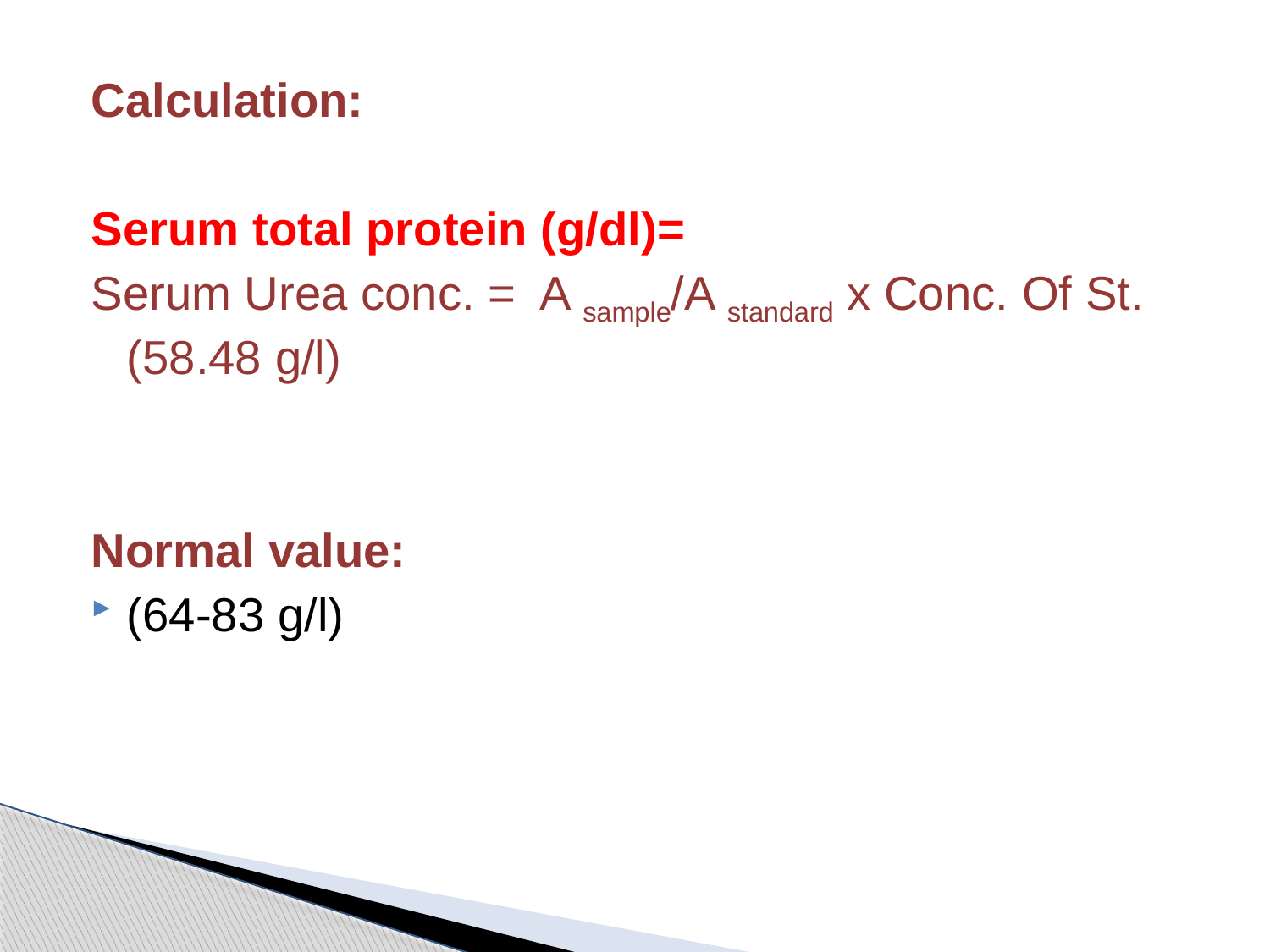

#
Calculation:

Serum total protein (g/dl)=
Serum Urea conc. =  A sample/A standard x Conc. Of St.  (58.48 g/l)

Normal value:
(64-83 g/l)